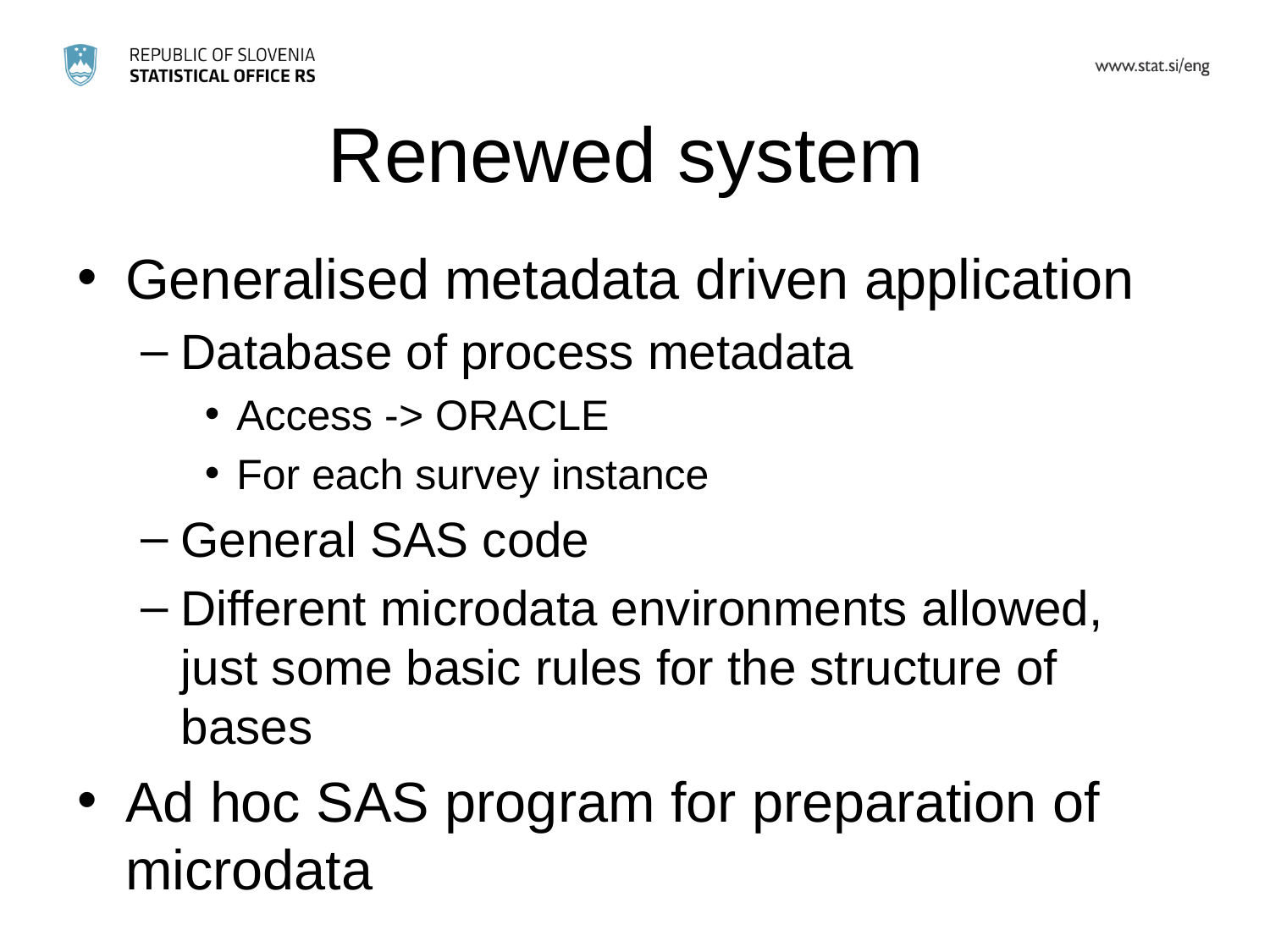

# Renewed system
Generalised metadata driven application
Database of process metadata
Access -> ORACLE
For each survey instance
General SAS code
Different microdata environments allowed, just some basic rules for the structure of bases
Ad hoc SAS program for preparation of microdata